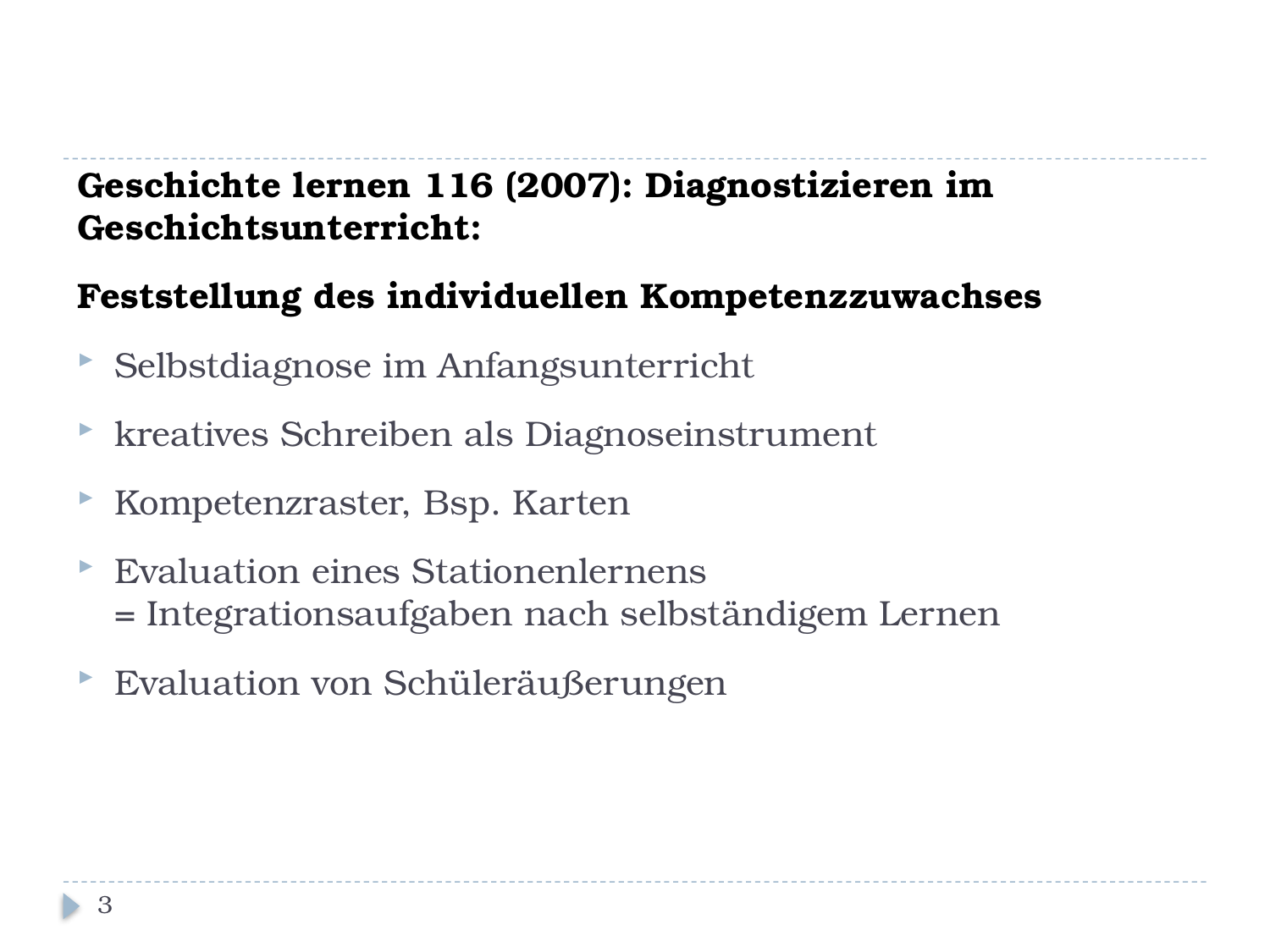

Geschichte lernen 116 (2007): Diagnostizieren im Geschichtsunterricht:
Feststellung des individuellen Kompetenzzuwachses
Selbstdiagnose im Anfangsunterricht
kreatives Schreiben als Diagnoseinstrument
Kompetenzraster, Bsp. Karten
Evaluation eines Stationenlernens
= Integrationsaufgaben nach selbständigem Lernen
Evaluation von Schüleräußerungen

3